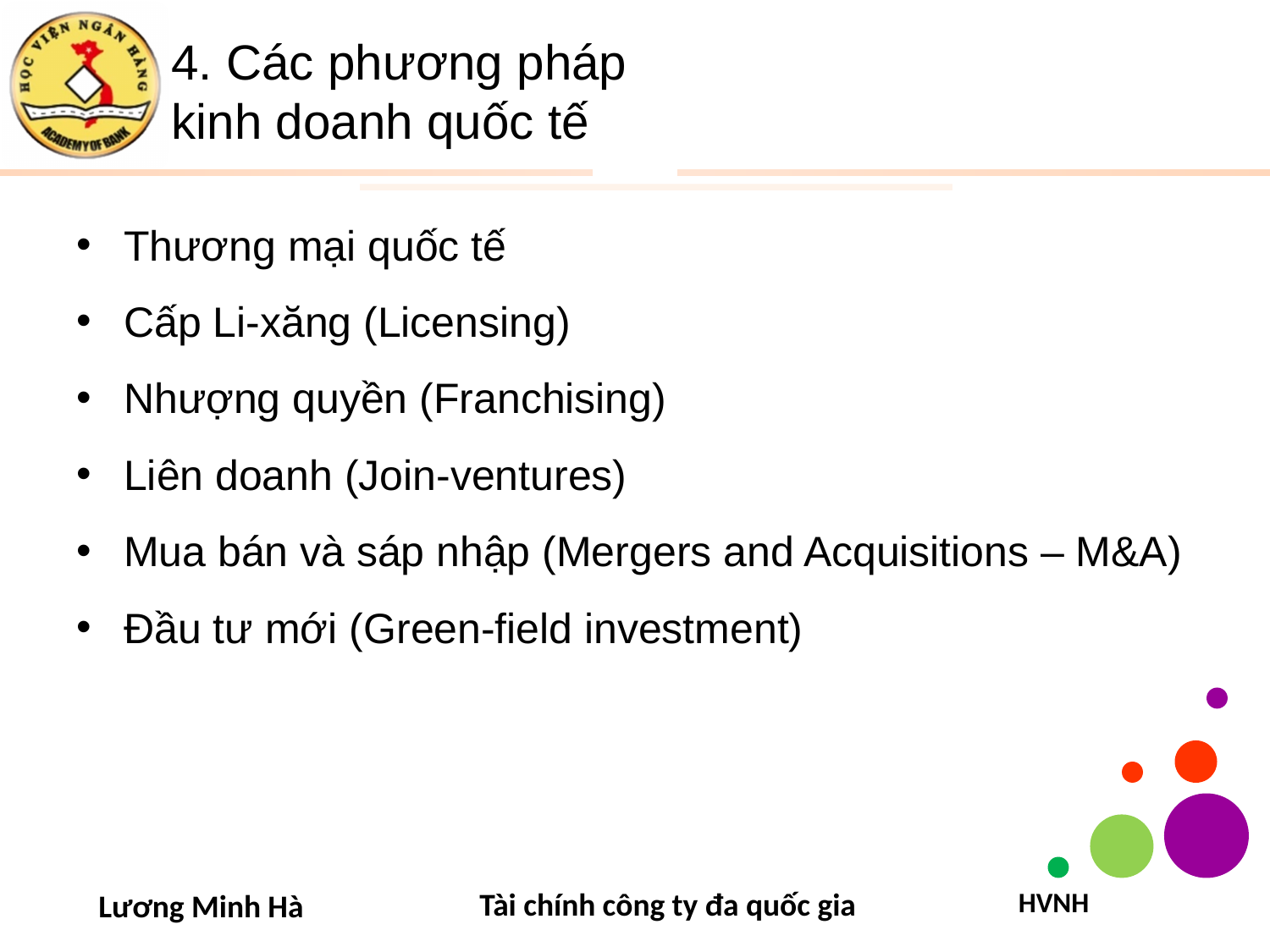

# 4. Các phương pháp kinh doanh quốc tế
Thương mại quốc tế
Cấp Li-xăng (Licensing)
Nhượng quyền (Franchising)
Liên doanh (Join-ventures)
Mua bán và sáp nhập (Mergers and Acquisitions – M&A)
Đầu tư mới (Green-field investment)